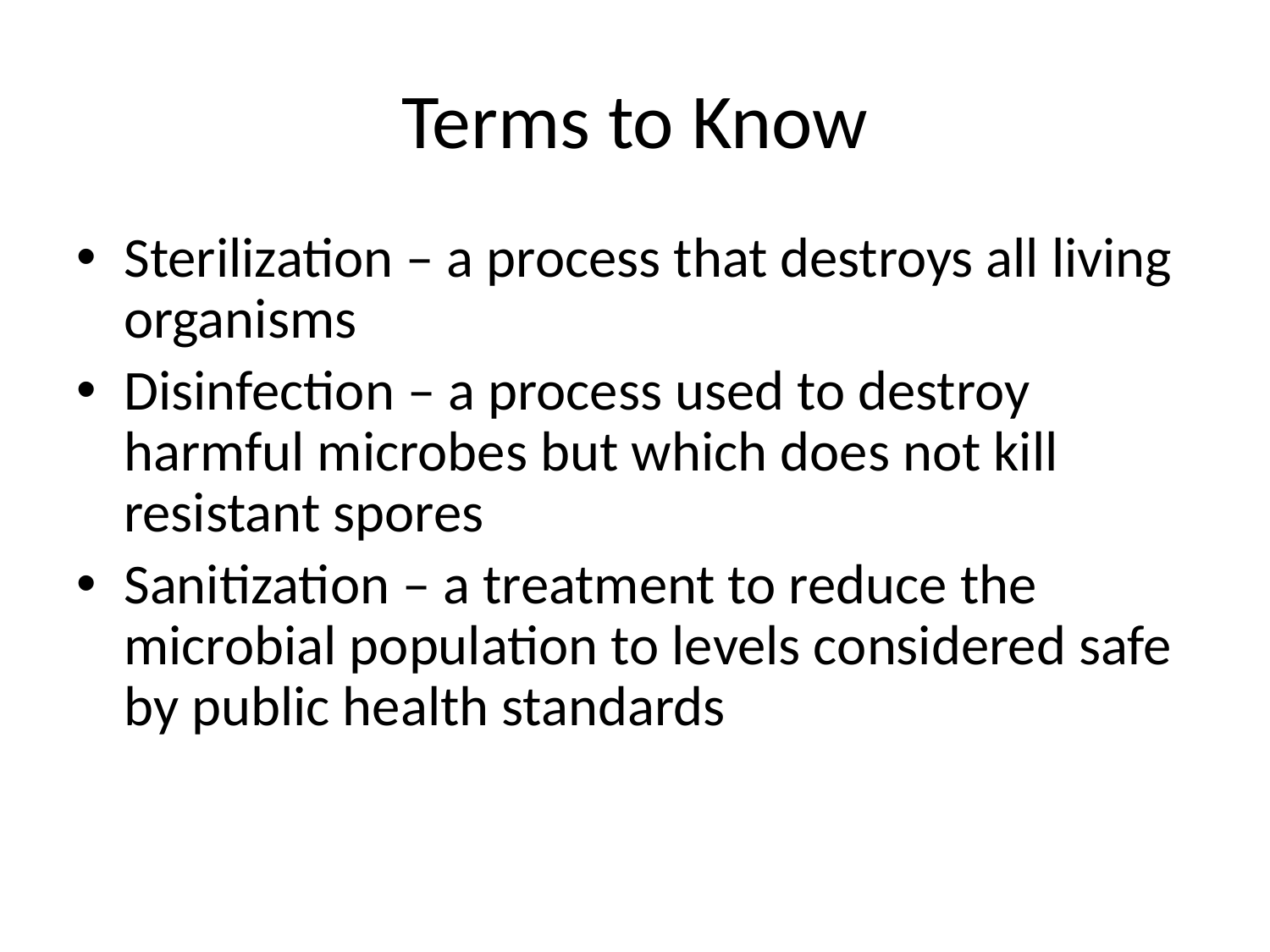

# Terms to Know
Sterilization – a process that destroys all living organisms
Disinfection – a process used to destroy harmful microbes but which does not kill resistant spores
Sanitization – a treatment to reduce the microbial population to levels considered safe by public health standards